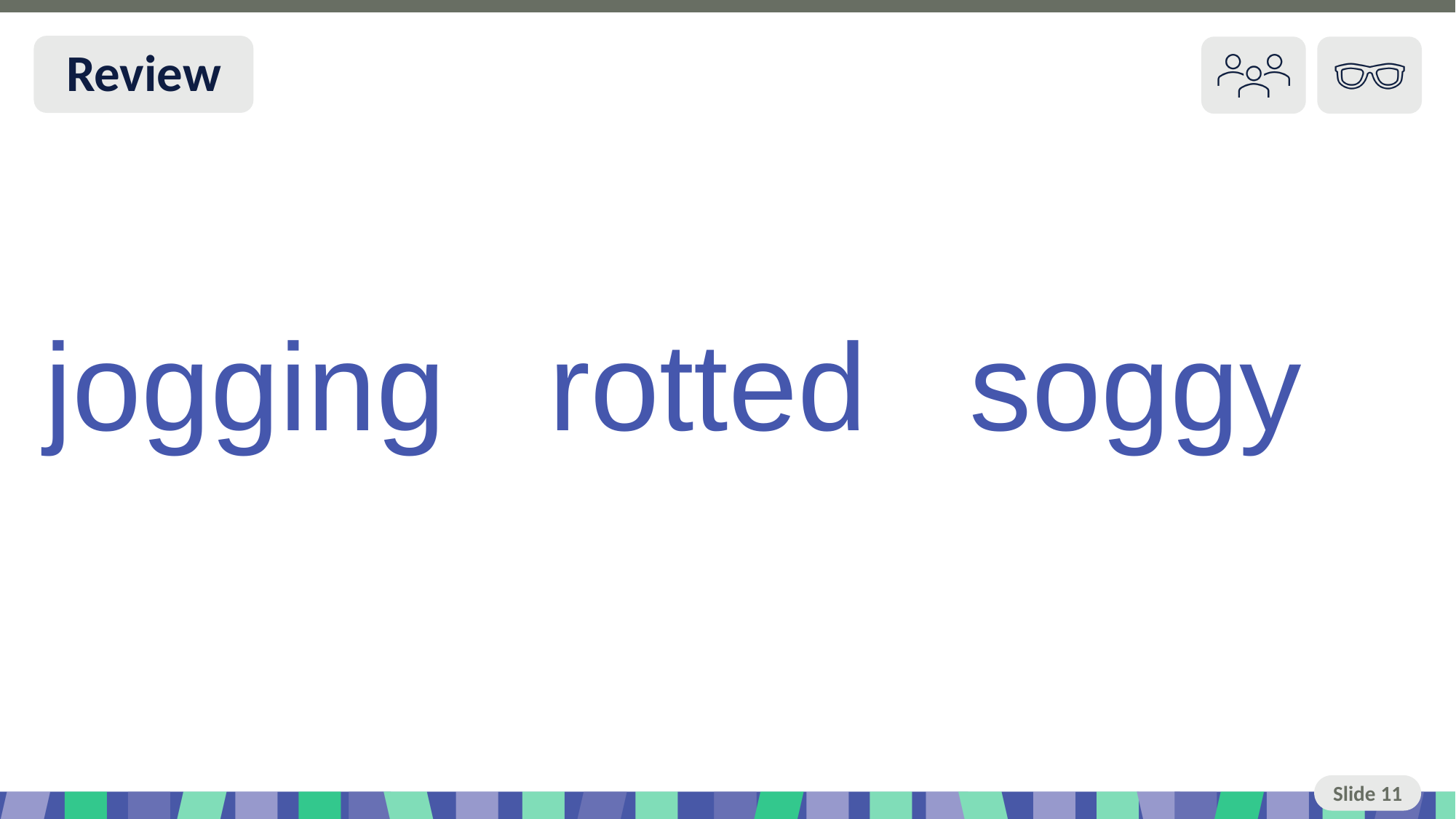

Slide 11 Review You do
jogging   rotted   soggy